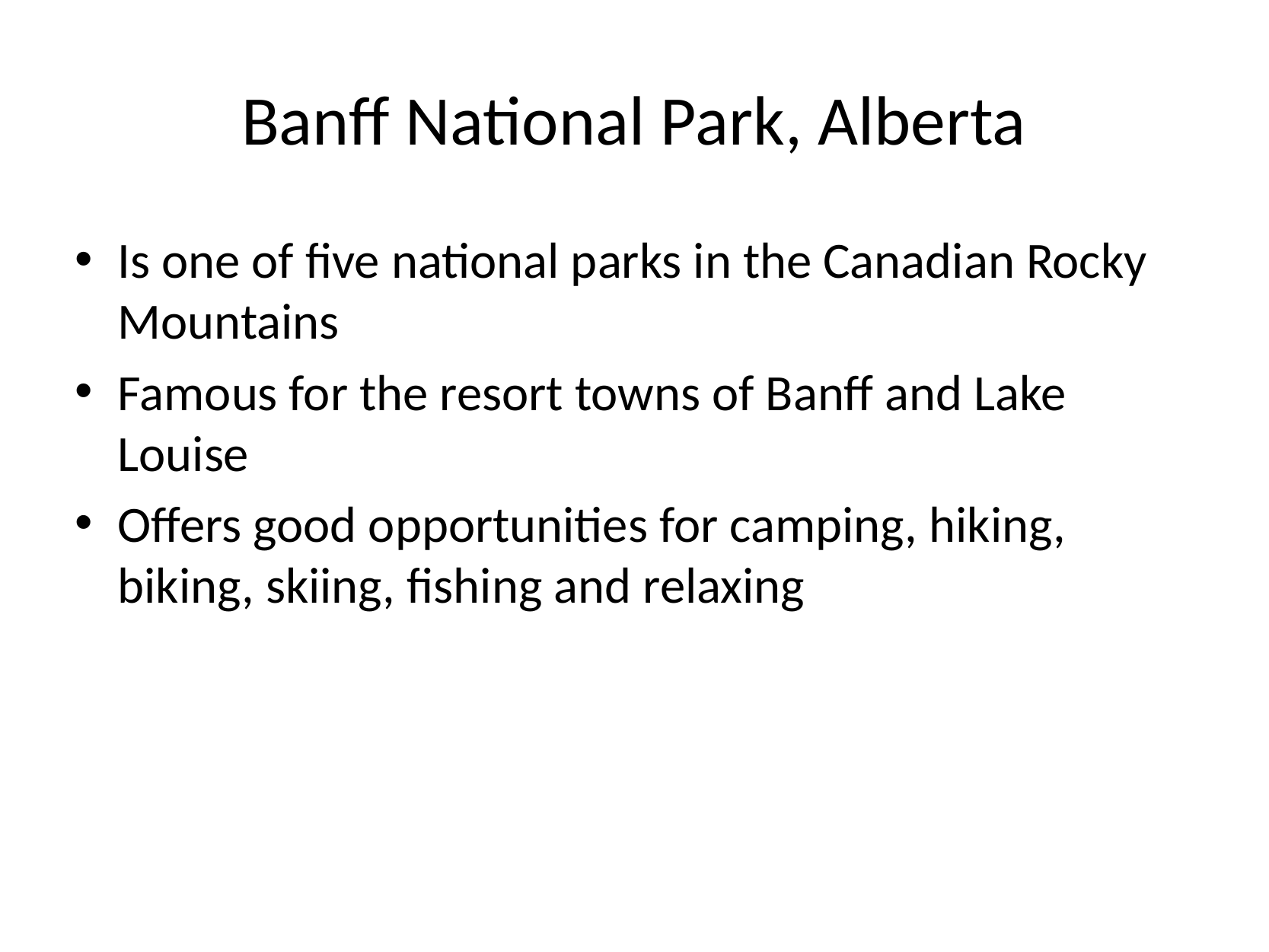

# Banff National Park, Alberta
Is one of five national parks in the Canadian Rocky Mountains
Famous for the resort towns of Banff and Lake Louise
Offers good opportunities for camping, hiking, biking, skiing, fishing and relaxing